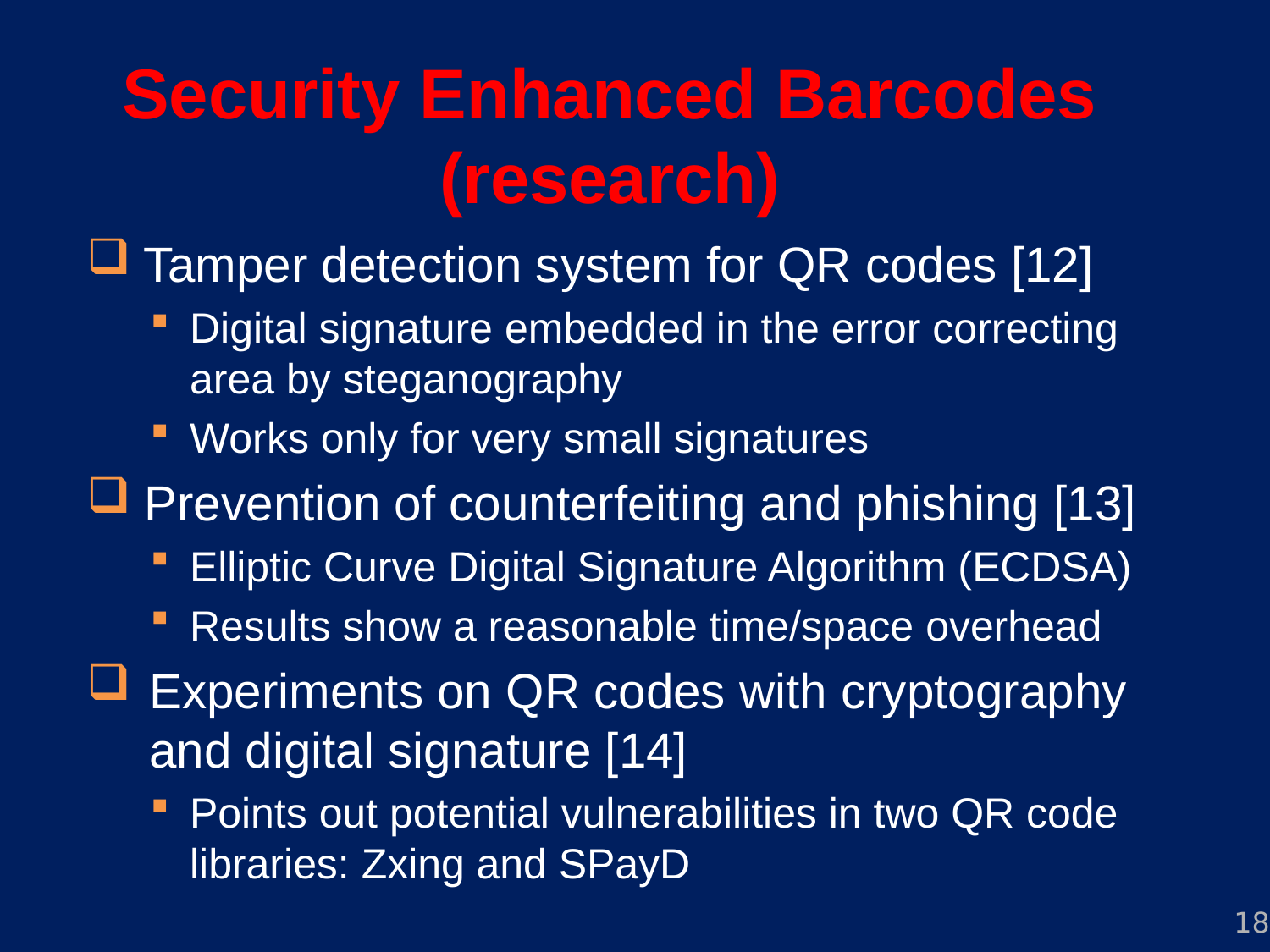

Security Enhanced Barcodes (research)

Tamper detection system for QR codes [12]
Digital signature embedded in the error correcting area by steganography
Works only for very small signatures
 Prevention of counterfeiting and phishing [13]
Elliptic Curve Digital Signature Algorithm (ECDSA)
Results show a reasonable time/space overhead
Experiments on QR codes with cryptography and digital signature [14]
Points out potential vulnerabilities in two QR code libraries: Zxing and SPayD

18